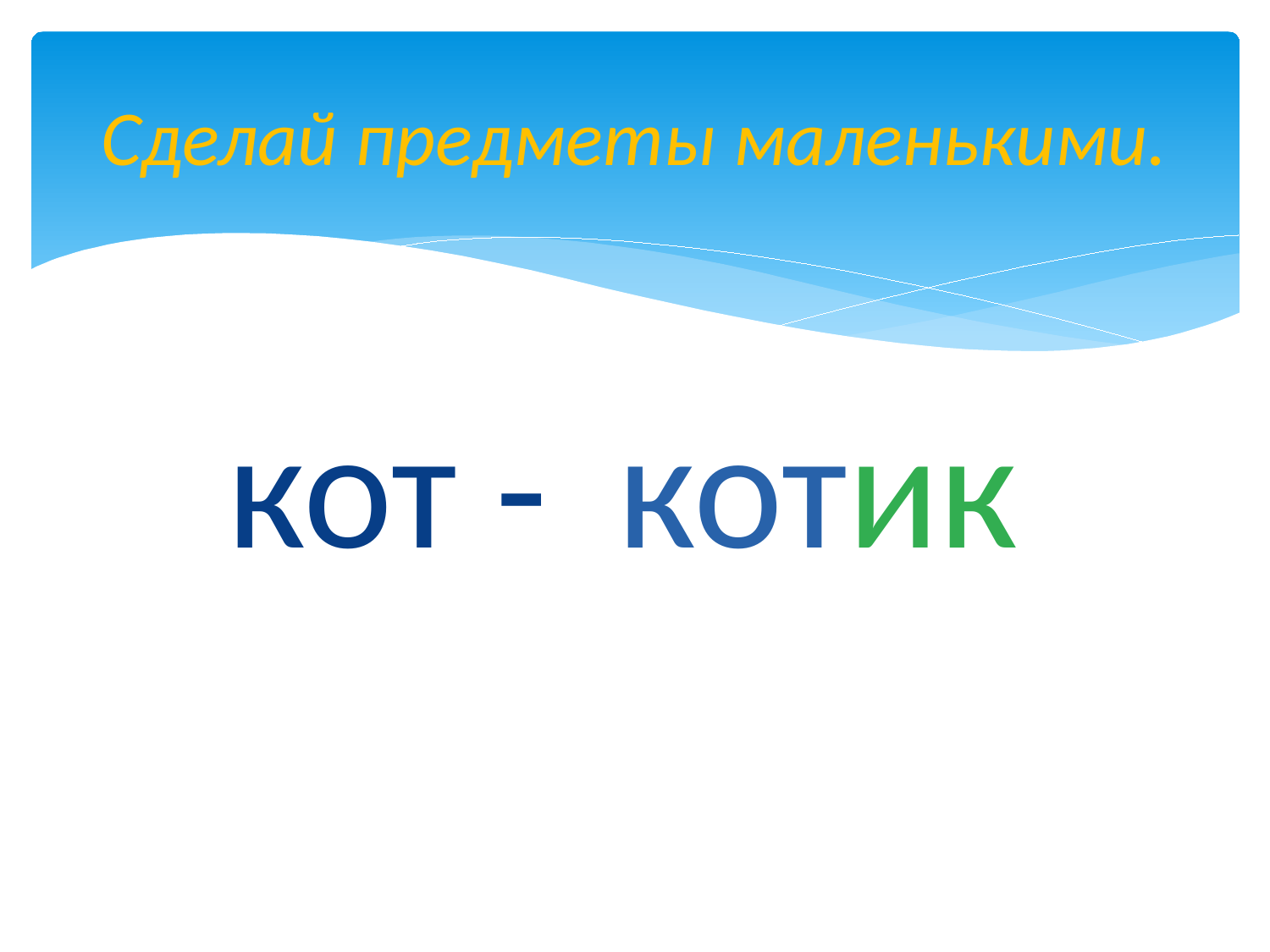

# Сделай предметы маленькими.
кот -
котик